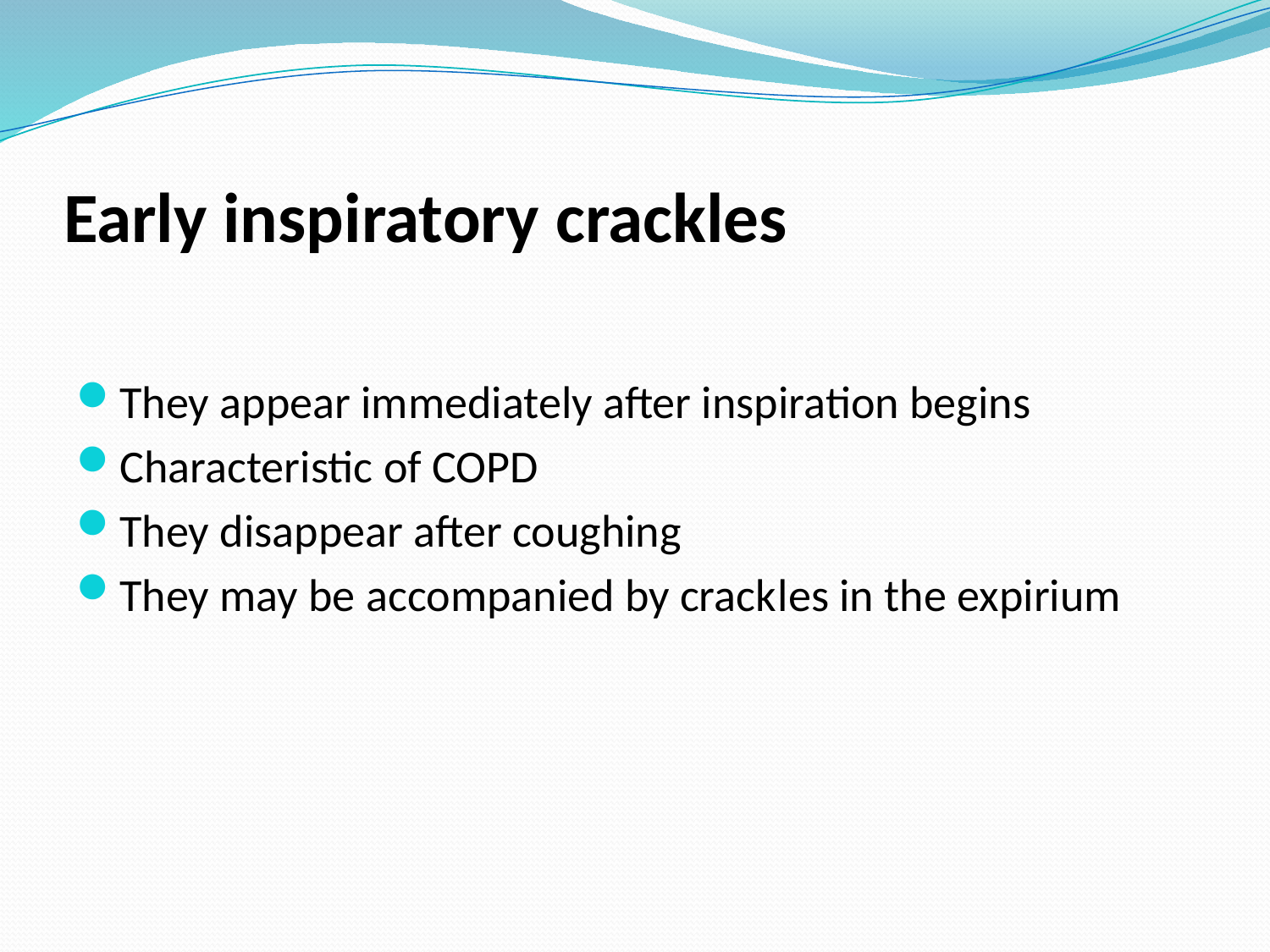

# Early inspiratory crackles
They appear immediately after inspiration begins
Characteristic of COPD
They disappear after coughing
They may be accompanied by crackles in the expirium